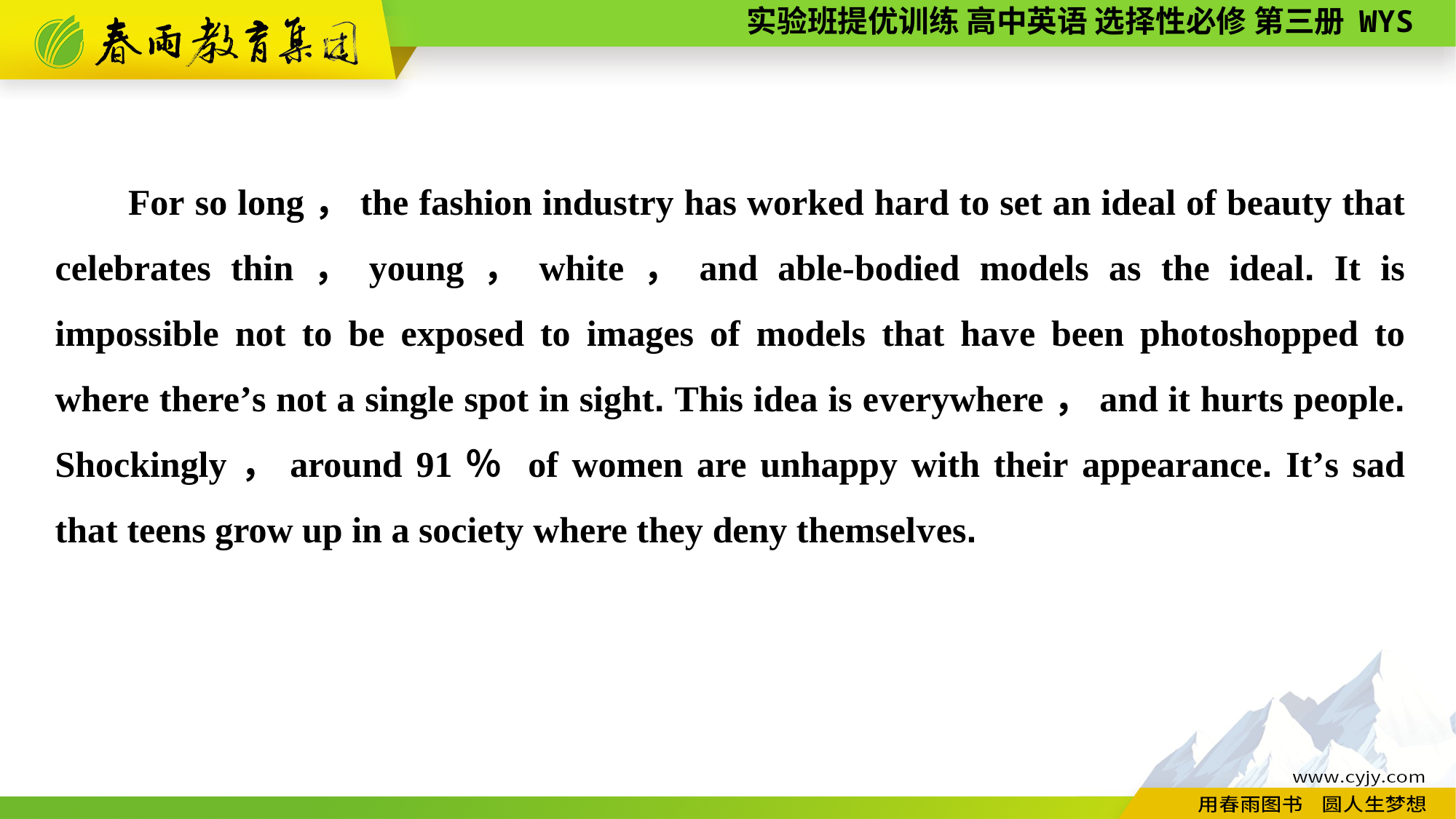

For so long，the fashion industry has worked hard to set an ideal of beauty that celebrates thin，young，white，and able-bodied models as the ideal. It is impossible not to be exposed to images of models that have been photoshopped to where there’s not a single spot in sight. This idea is everywhere，and it hurts people. Shockingly，around 91％ of women are unhappy with their appearance. It’s sad that teens grow up in a society where they deny themselves.